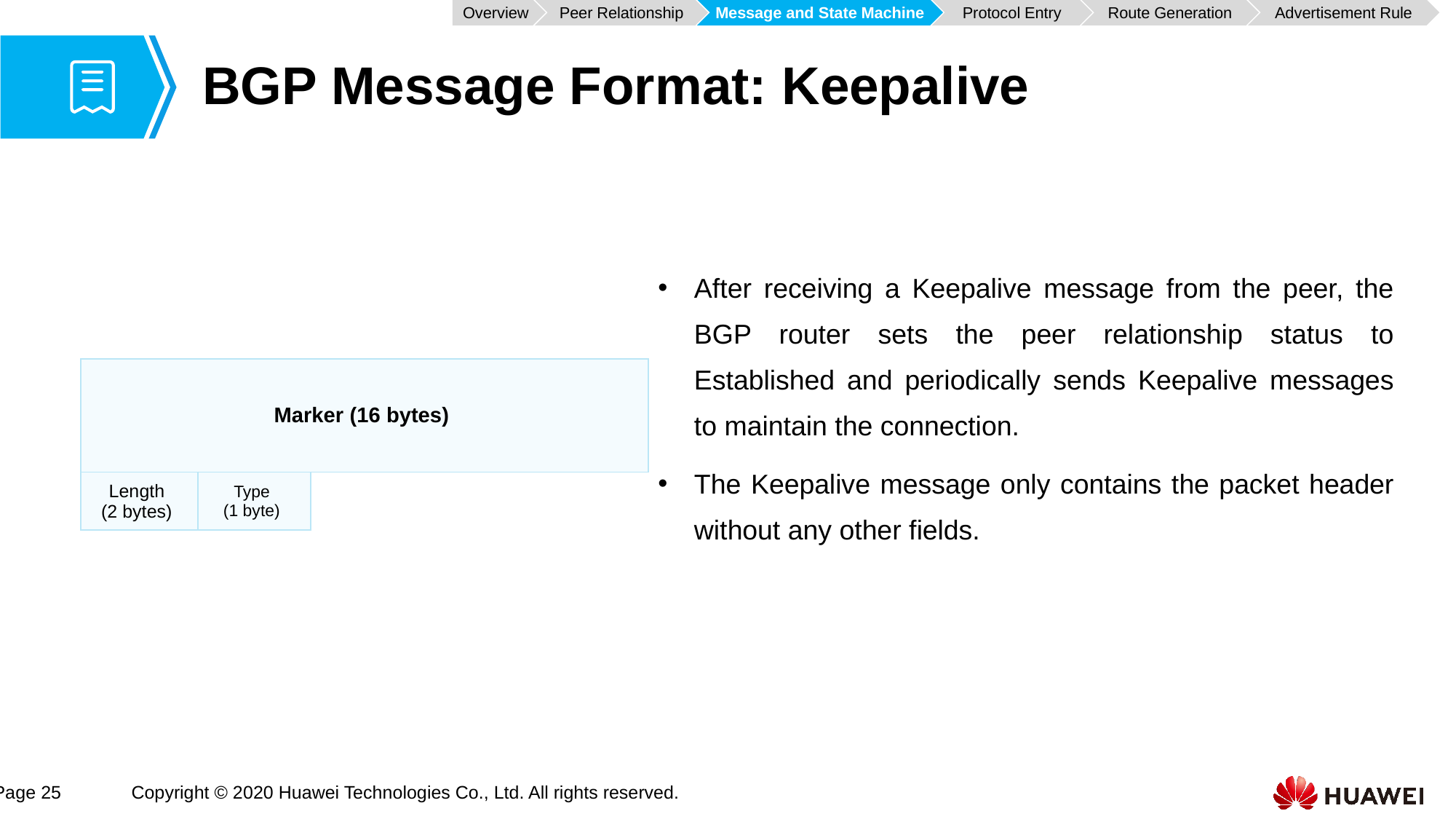

Overview
Peer Relationship
Message and State Machine
Protocol Entry
Route Generation
Advertisement Rule
# BGP Message Format: Keepalive
After receiving a Keepalive message from the peer, the BGP router sets the peer relationship status to Established and periodically sends Keepalive messages to maintain the connection.
The Keepalive message only contains the packet header without any other fields.

| Marker (16 bytes) |  |  |  |  |
| --- | --- | --- | --- | --- |
| Length (2 bytes) | Type (1 byte) |  |  |  |